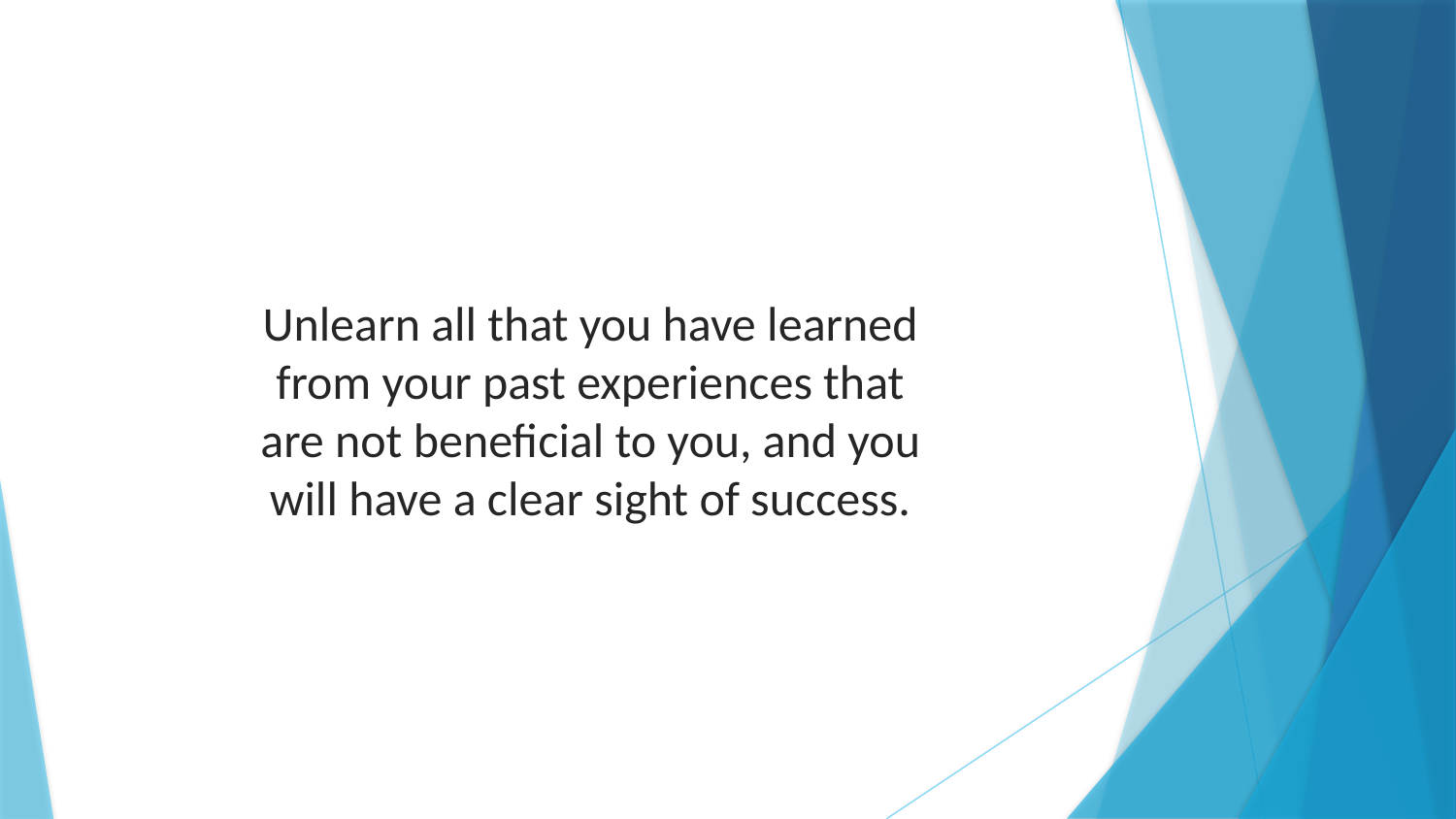

Unlearn all that you have learned from your past experiences that are not beneficial to you, and you will have a clear sight of success.